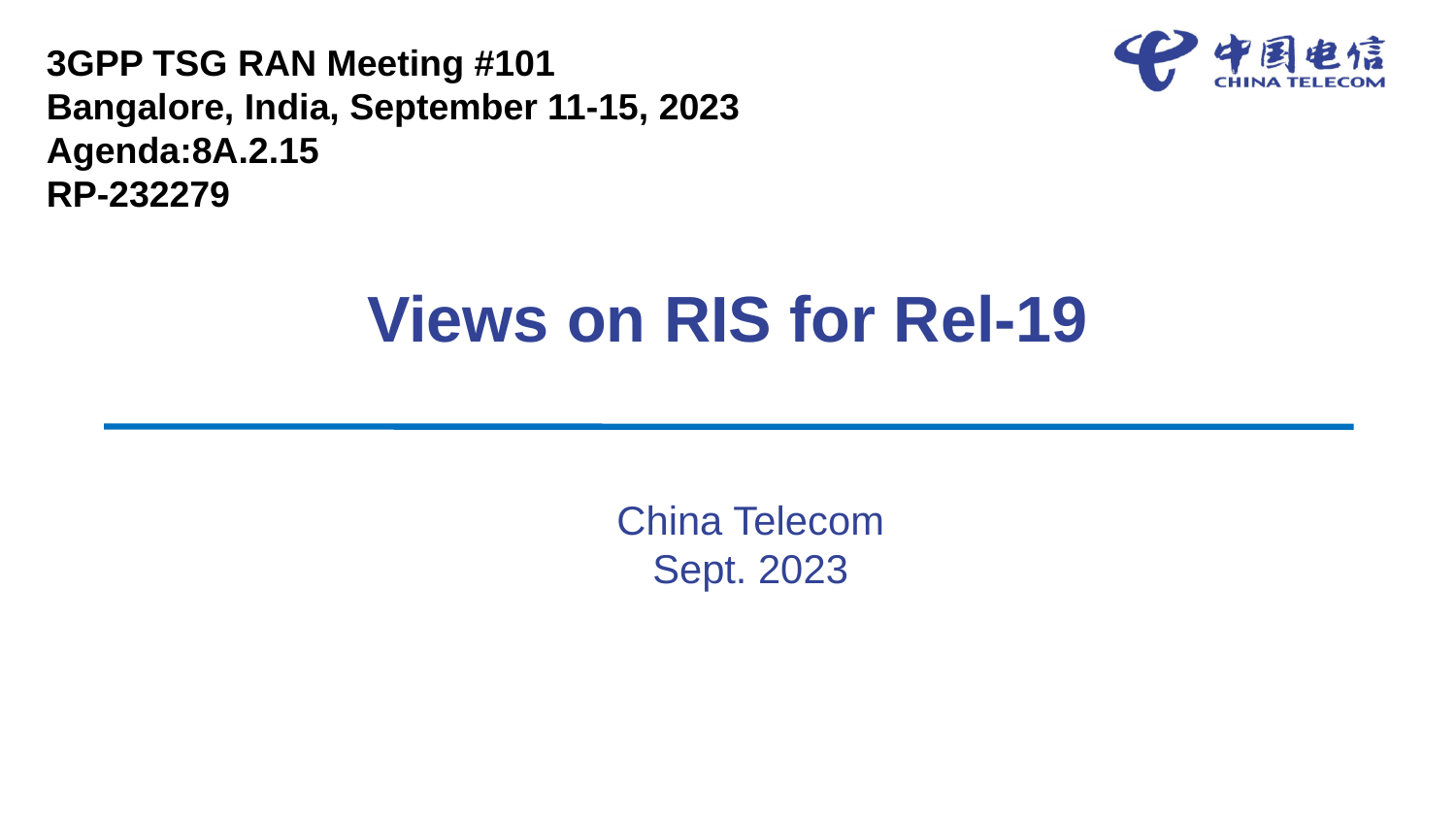

3GPP TSG RAN Meeting #101
Bangalore, India, September 11-15, 2023
Agenda:8A.2.15
RP-232279
# Views on RIS for Rel-19
China Telecom
Sept. 2023